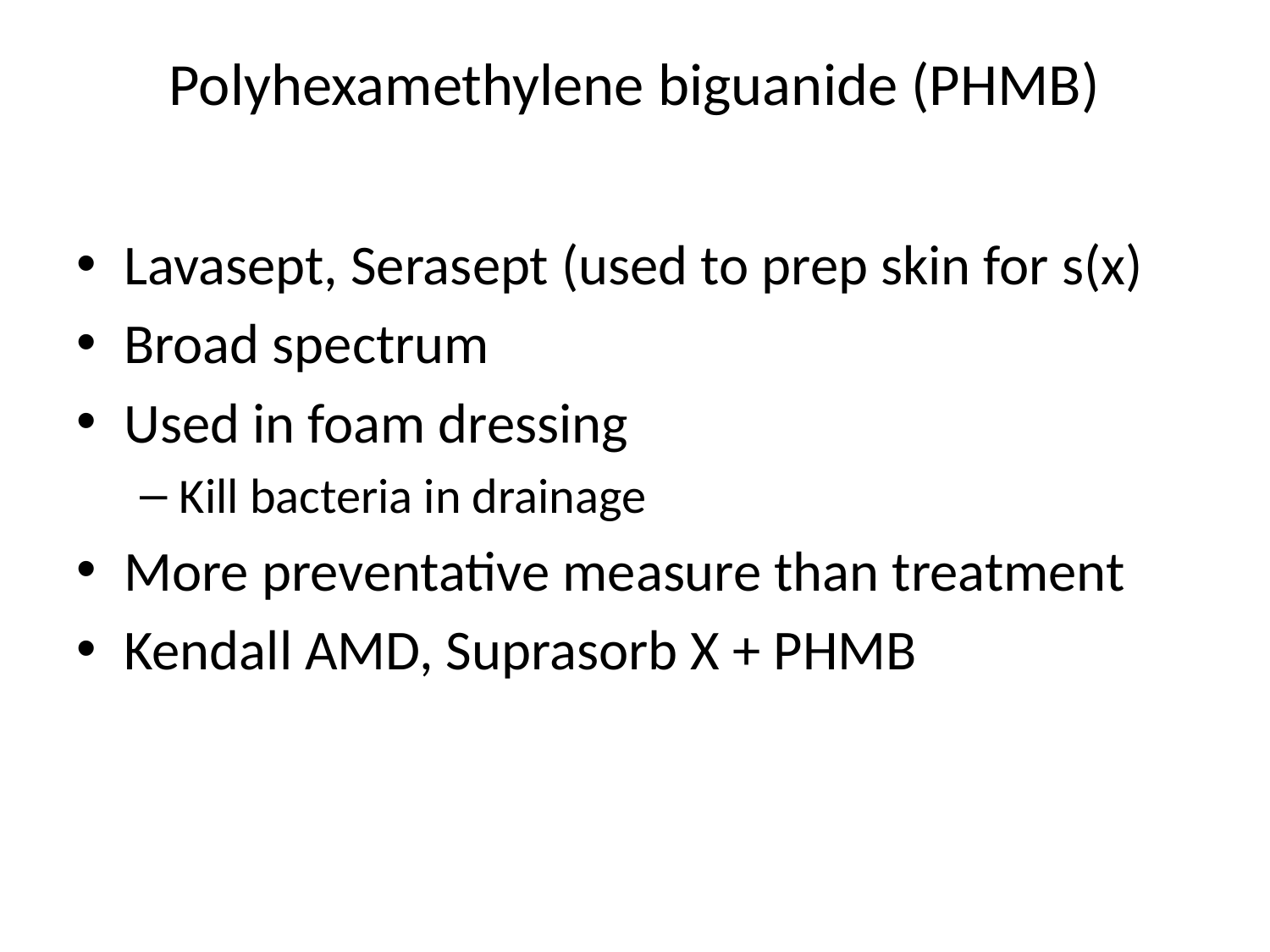

# Polyhexamethylene biguanide (PHMB)
Lavasept, Serasept (used to prep skin for s(x)
Broad spectrum
Used in foam dressing
Kill bacteria in drainage
More preventative measure than treatment
Kendall AMD, Suprasorb X + PHMB